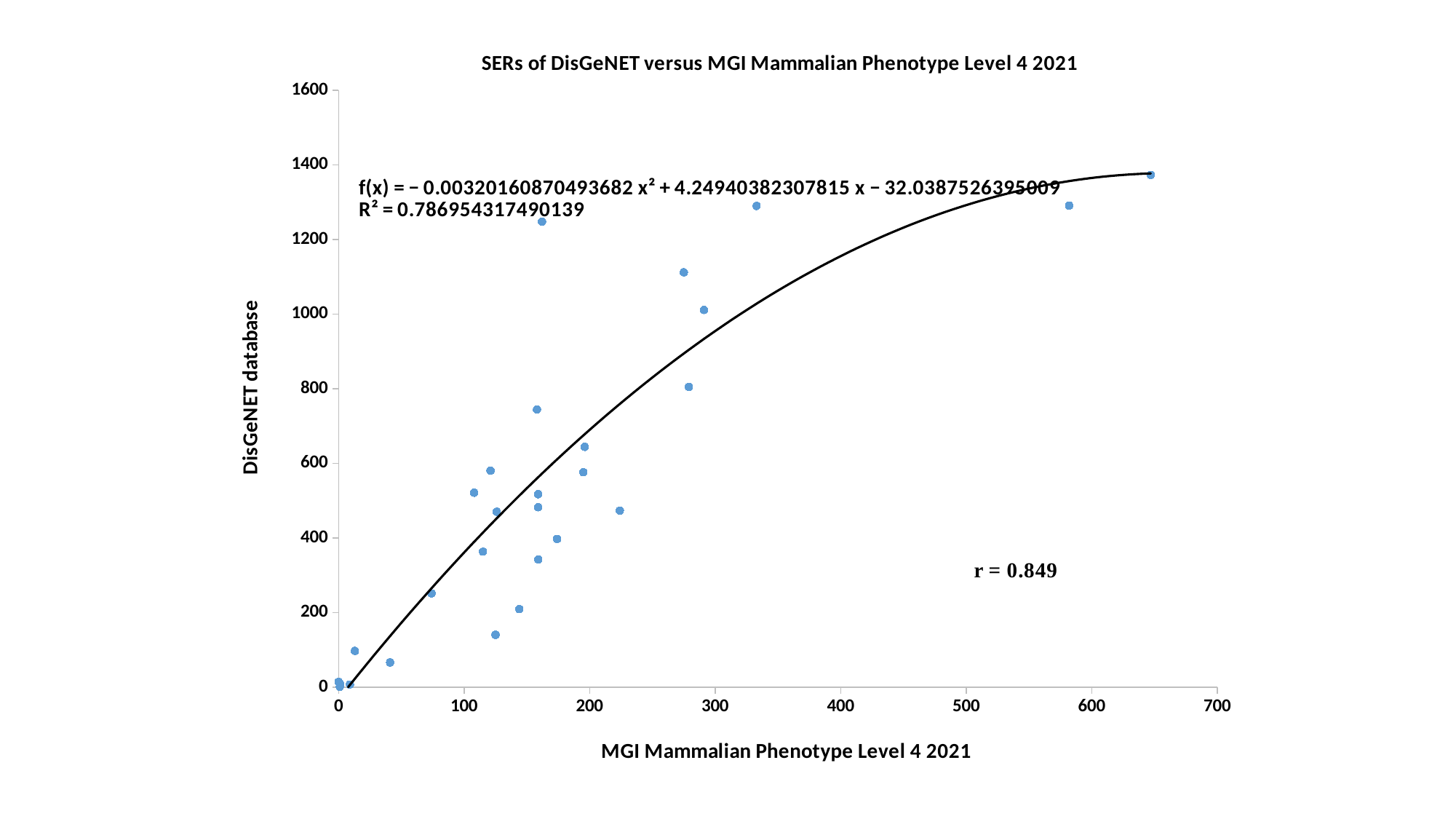

### Chart: SERs of DisGeNET versus MGI Mammalian Phenotype Level 4 2021

| Category | DisGeNET database |
|---|---|